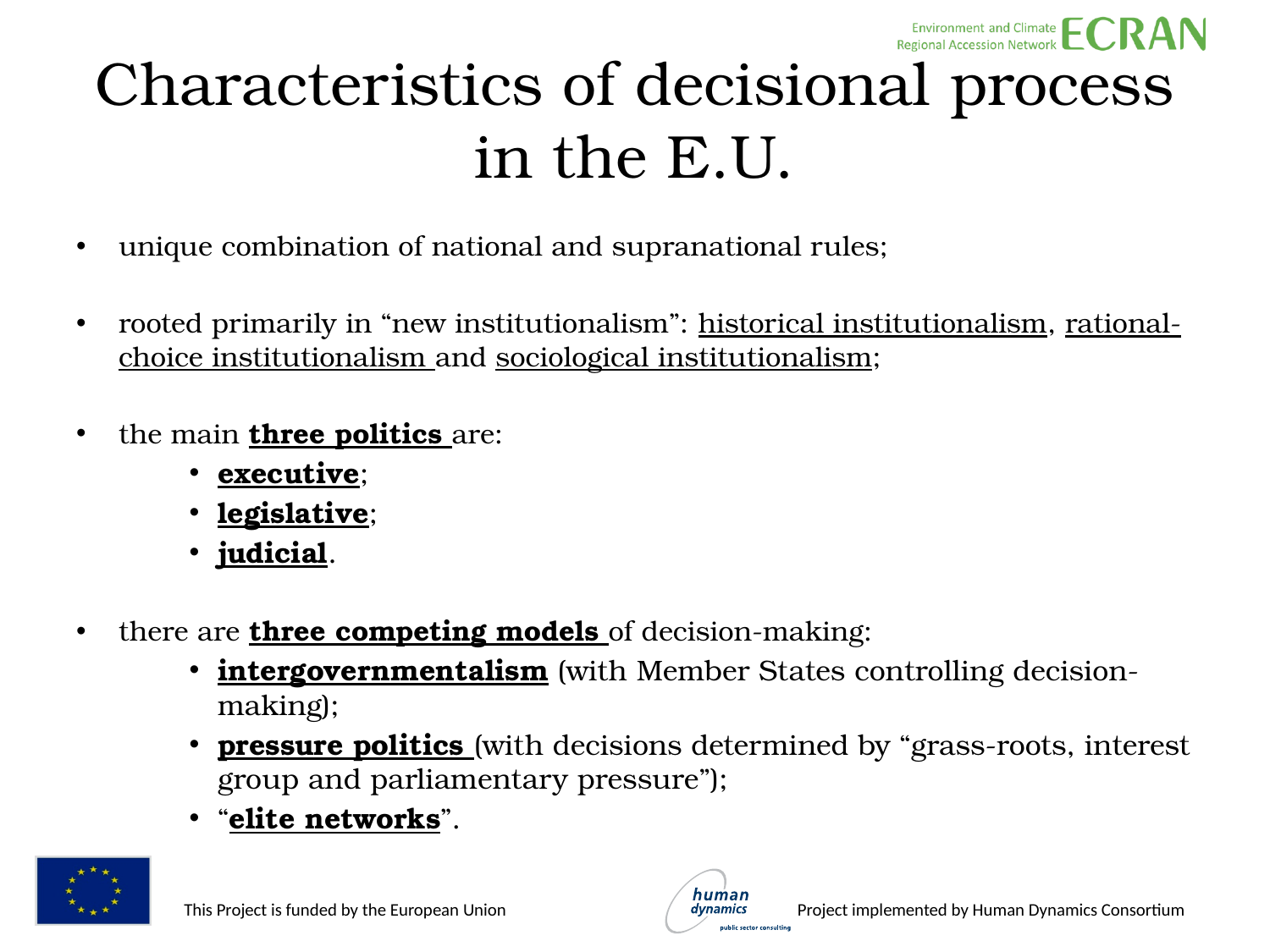

# Characteristics of decisional process in the E.U.
unique combination of national and supranational rules;

rooted primarily in “new institutionalism”: historical institutionalism, rational-choice institutionalism and sociological institutionalism;

the main three politics are:
executive;
legislative;
judicial.

there are three competing models of decision-making:
intergovernmentalism (with Member States controlling decision-making);
pressure politics (with decisions determined by “grass-roots, interest group and parliamentary pressure”);
“elite networks”.